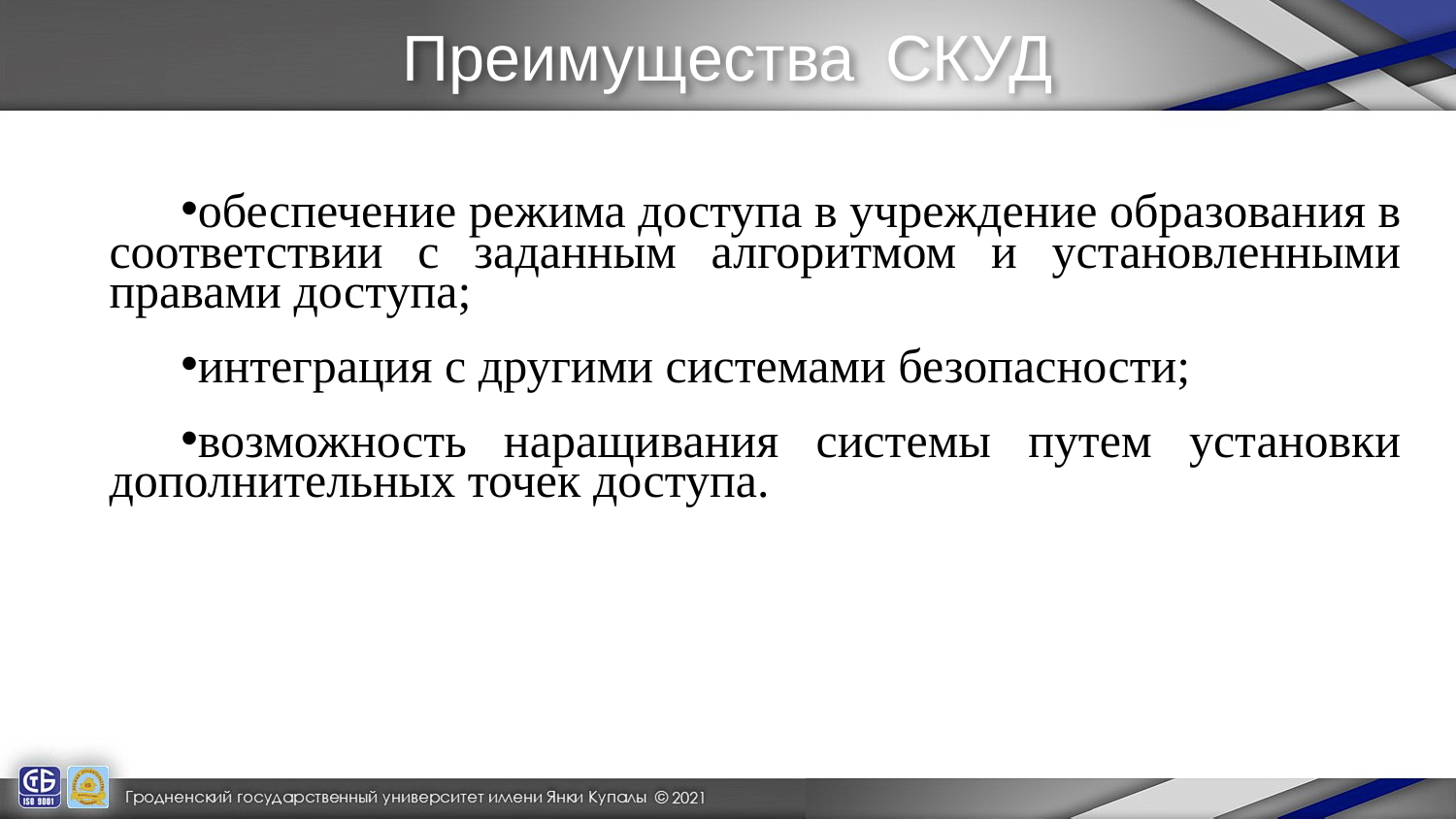

# Преимущества  СКУД
обеспечение режима доступа в учреждение образования в соответствии с заданным алгоритмом и установленными правами доступа;
интеграция с другими системами безопасности;
возможность наращивания системы путем установки дополнительных точек доступа.